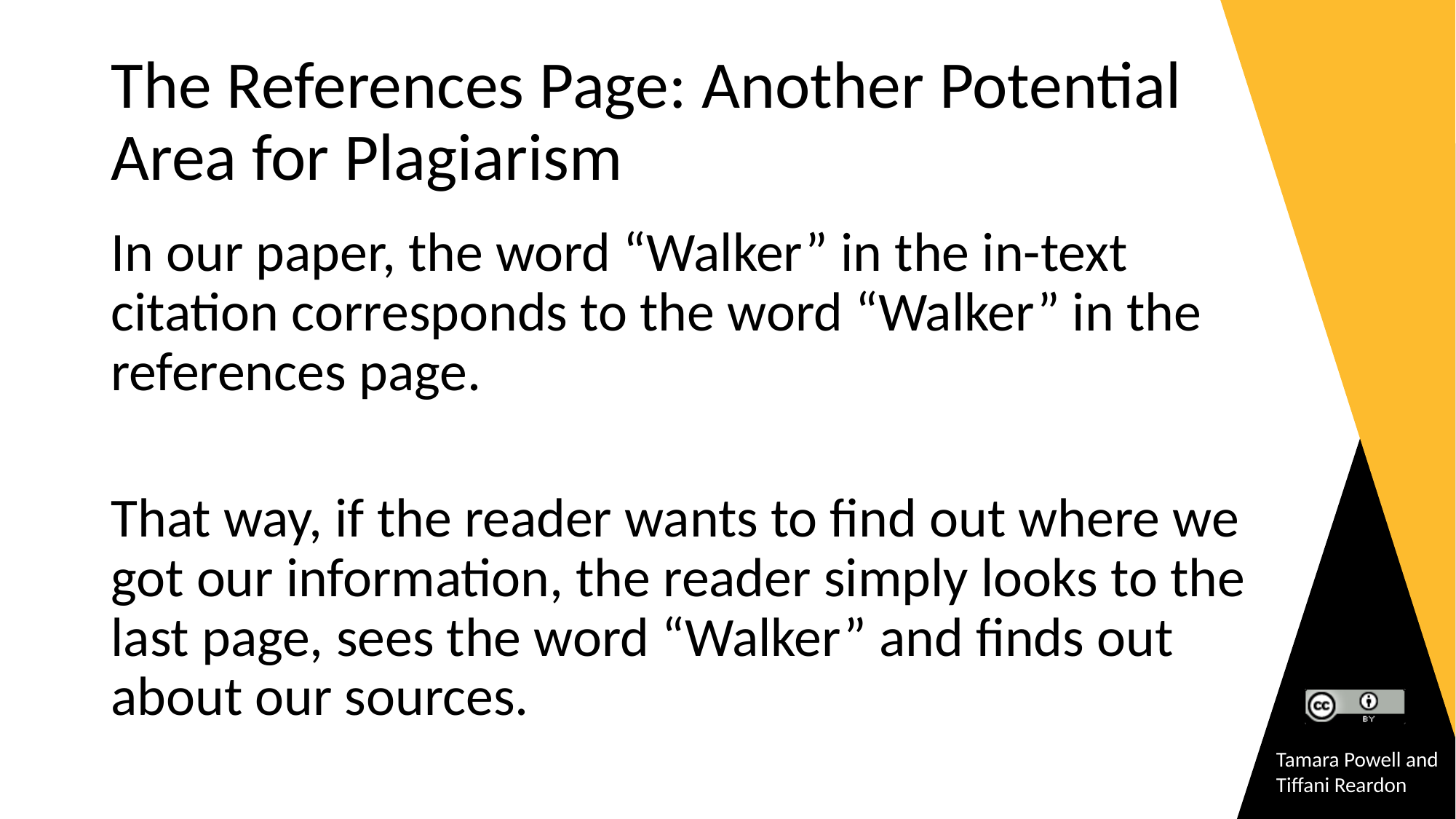

# The References Page: Another Potential Area for Plagiarism
In our paper, the word “Walker” in the in-text citation corresponds to the word “Walker” in the references page.

That way, if the reader wants to find out where we got our information, the reader simply looks to the last page, sees the word “Walker” and finds out about our sources.